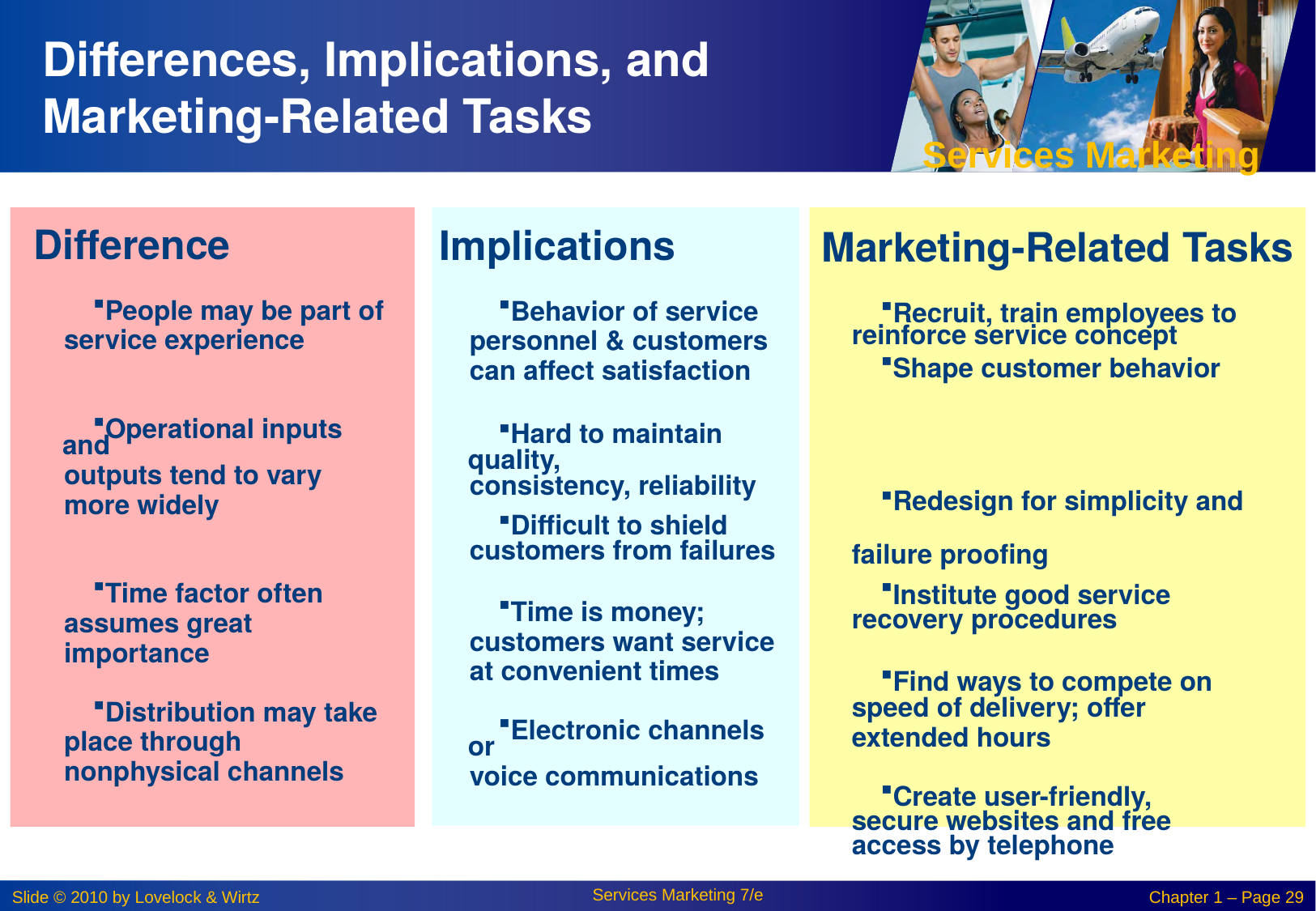

# Differences, Implications, and Marketing-Related Tasks

Difference

People may be part of
service experience

Operational inputs and
outputs tend to vary
more widely

Time factor often
assumes great
importance

Distribution may take
place through
nonphysical channels

Implications

Behavior of service
personnel & customers
can affect satisfaction

Hard to maintain quality,
consistency, reliability
Difficult to shield
customers from failures

Time is money;
customers want service
at convenient times

Electronic channels or
voice communications

Marketing-Related Tasks

Recruit, train employees to
reinforce service concept
Shape customer behavior

Redesign for simplicity and
failure proofing
Institute good service
recovery procedures

Find ways to compete on
speed of delivery; offer
extended hours

Create user-friendly,
secure websites and free
access by telephone